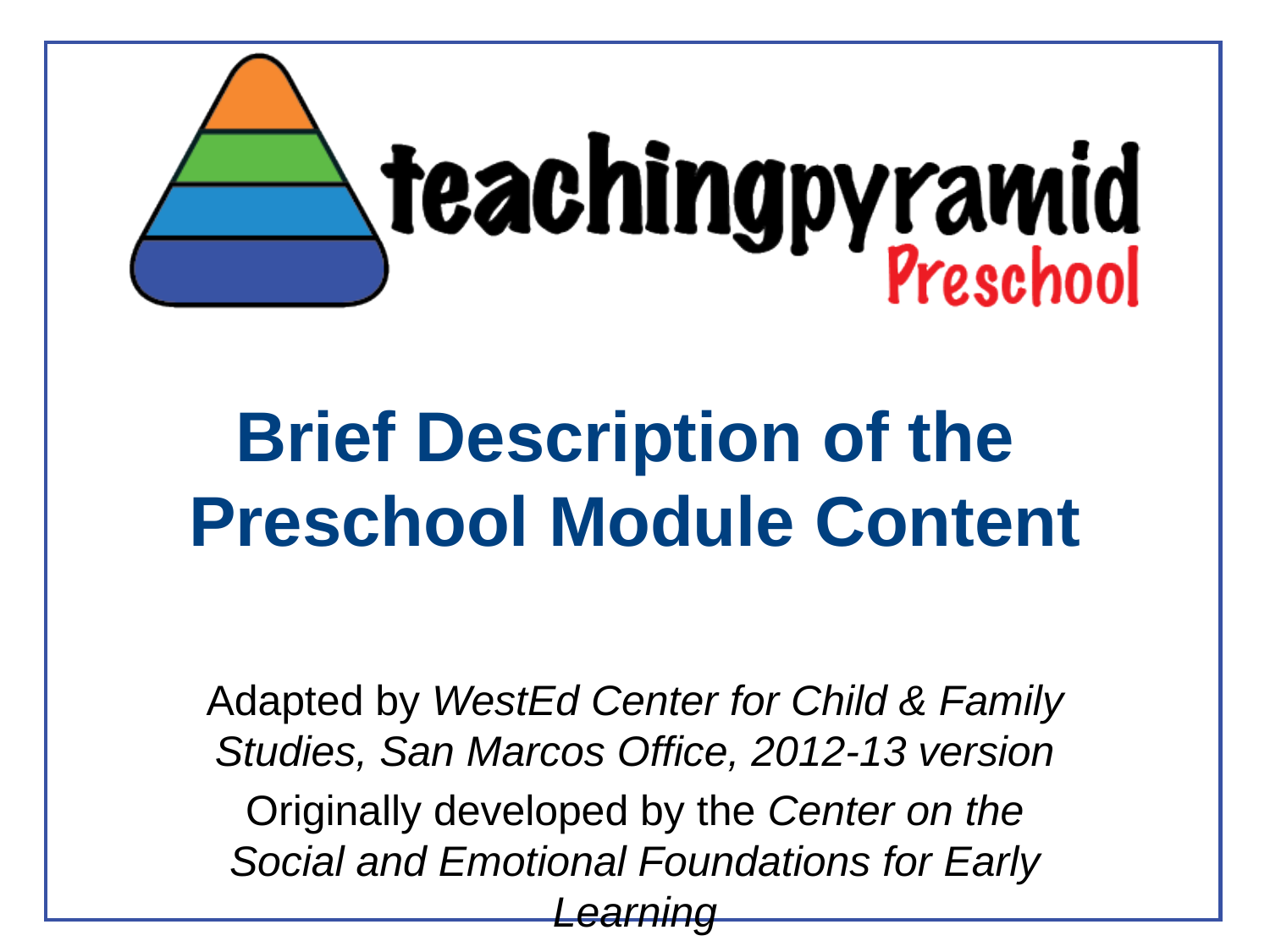

# Brief Description of the Preschool Module Content
Adapted by WestEd Center for Child & Family Studies, San Marcos Office, 2012-13 version
Originally developed by the Center on the Social and Emotional Foundations for Early Learning